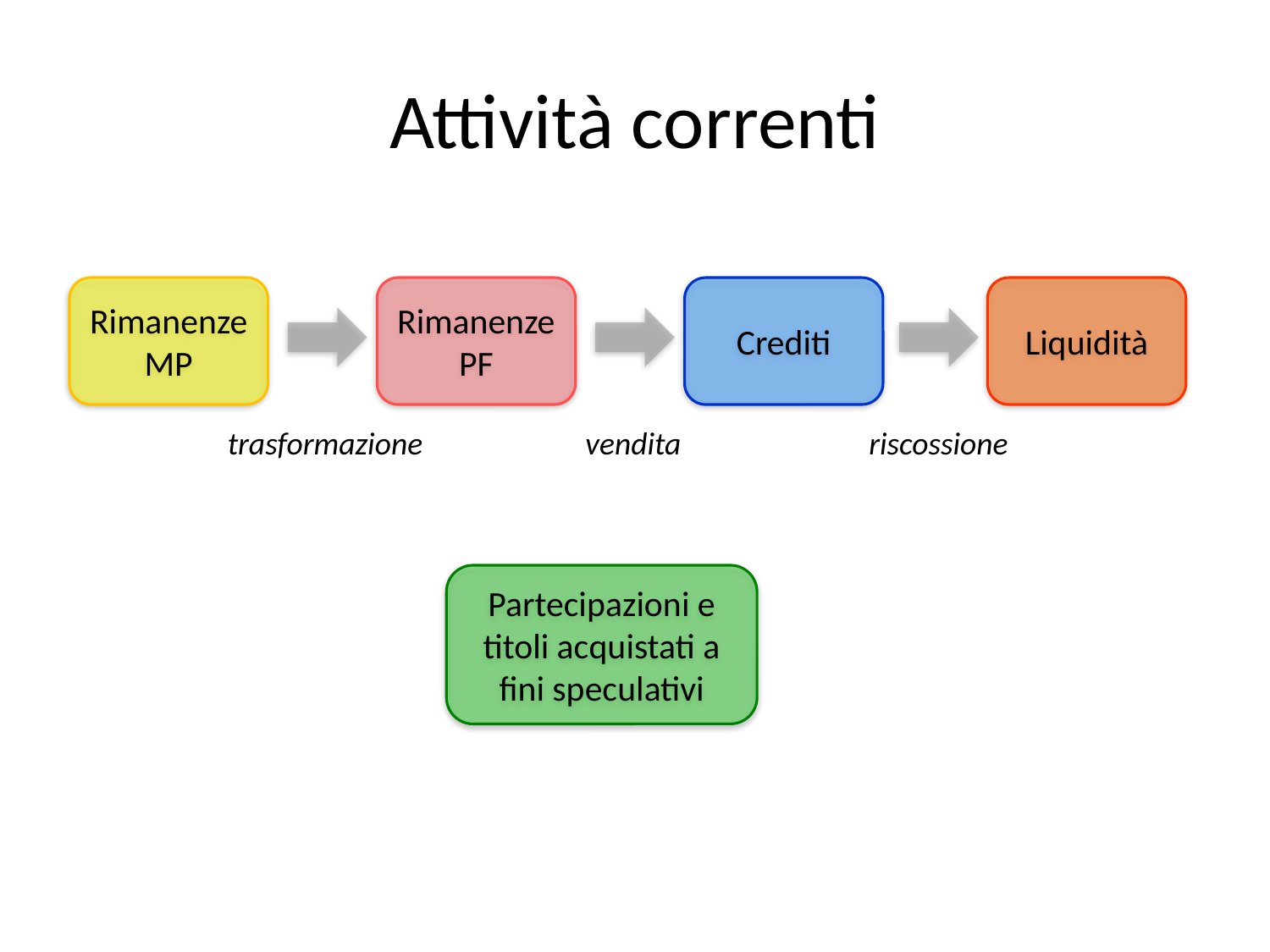

# Attività correnti
Rimanenze
MP
Rimanenze
PF
Crediti
Liquidità

trasformazione
vendita
riscossione
Partecipazioni e titoli acquistati a fini speculativi